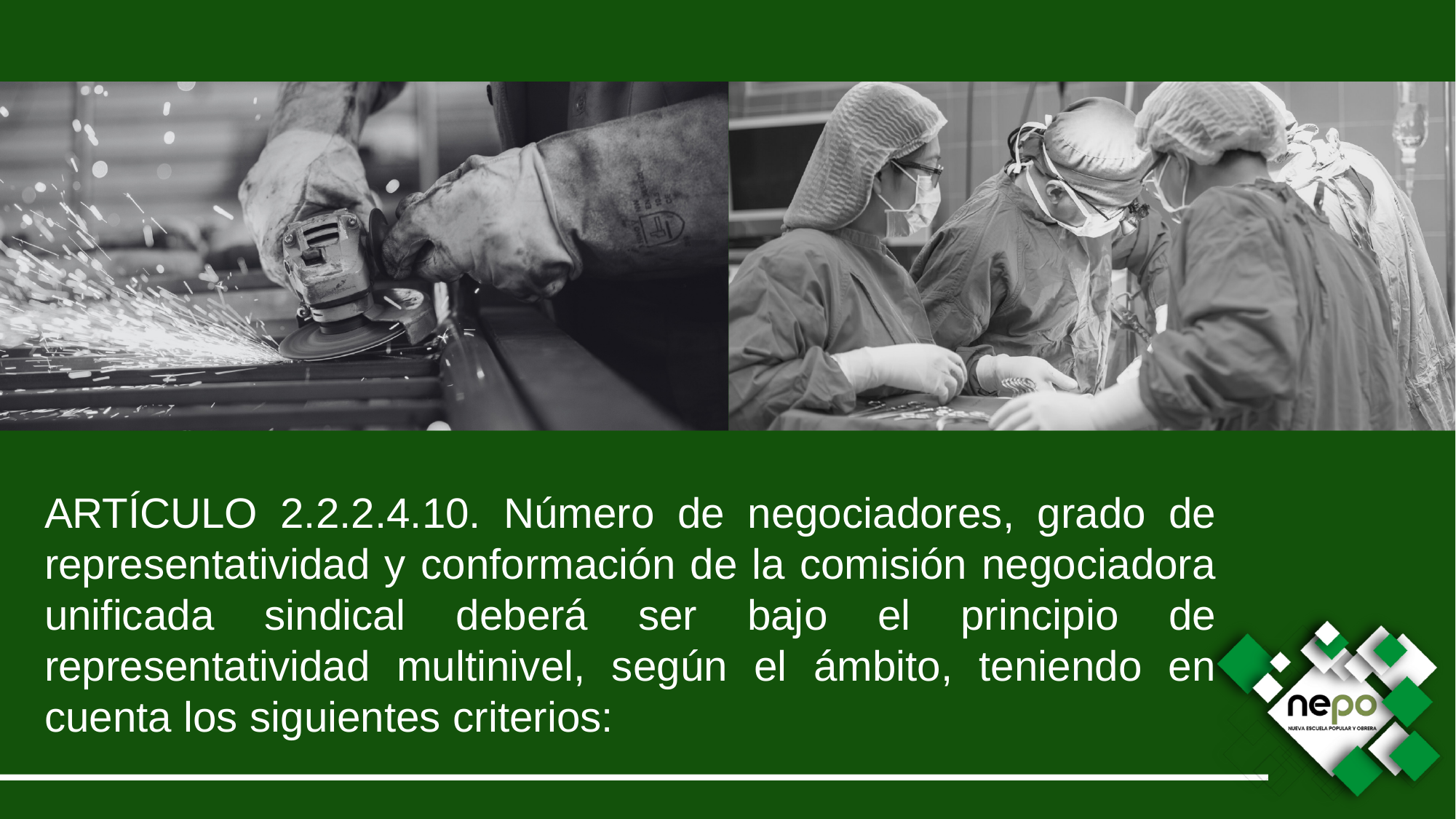

ARTÍCULO 2.2.2.4.10. Número de negociadores, grado de representatividad y conformación de la comisión negociadora unificada sindical deberá ser bajo el principio de representatividad multinivel, según el ámbito, teniendo en cuenta los siguientes criterios: